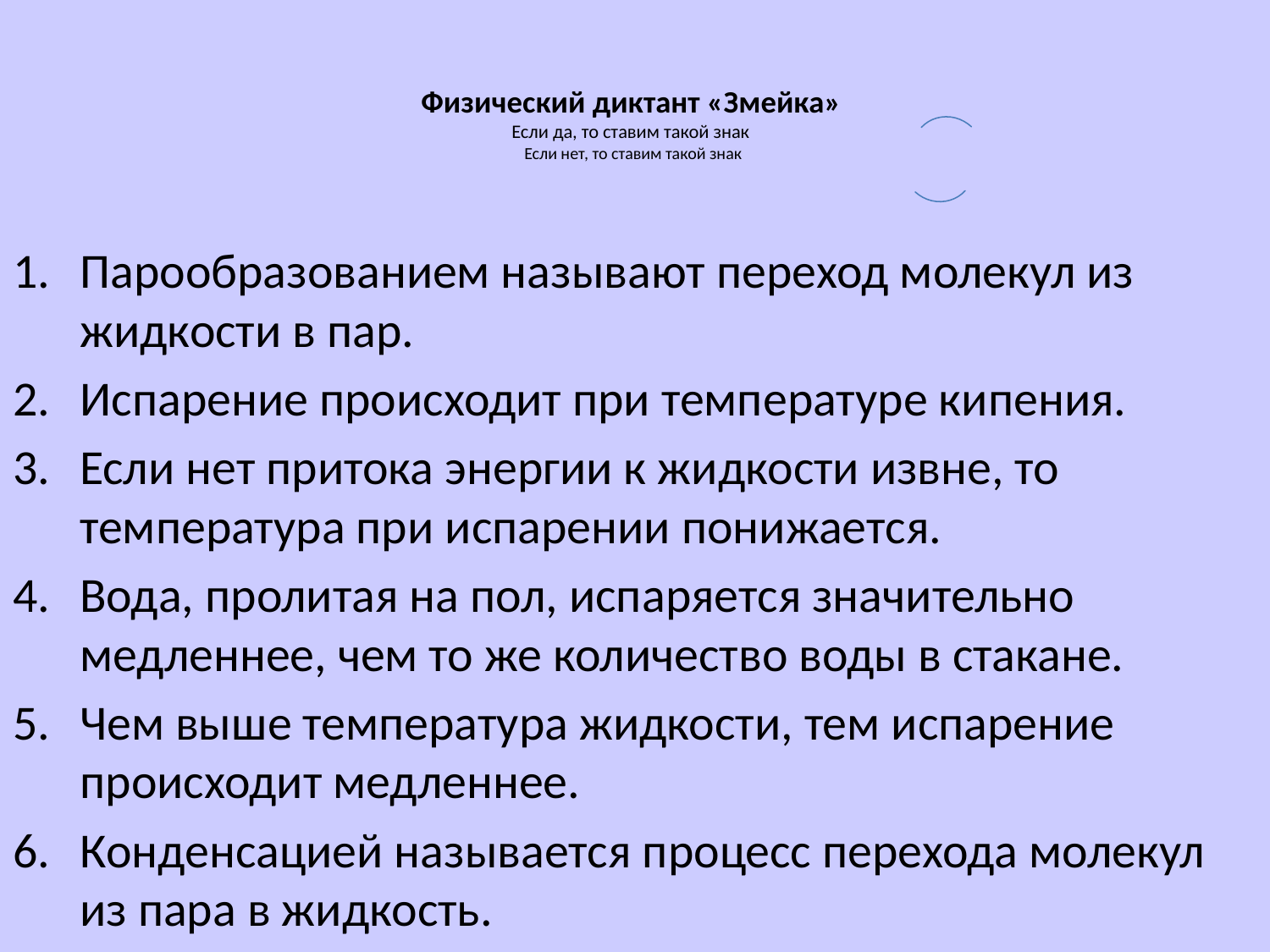

# Физический диктант «Змейка» Если да, то ставим такой знак Если нет, то ставим такой знак

Парообразованием называют переход молекул из жидкости в пар.
Испарение происходит при температуре кипения.
Если нет притока энергии к жидкости извне, то температура при испарении понижается.
Вода, пролитая на пол, испаряется значительно медленнее, чем то же количество воды в стакане.
Чем выше температура жидкости, тем испарение происходит медленнее.
Конденсацией называется процесс перехода молекул из пара в жидкость.